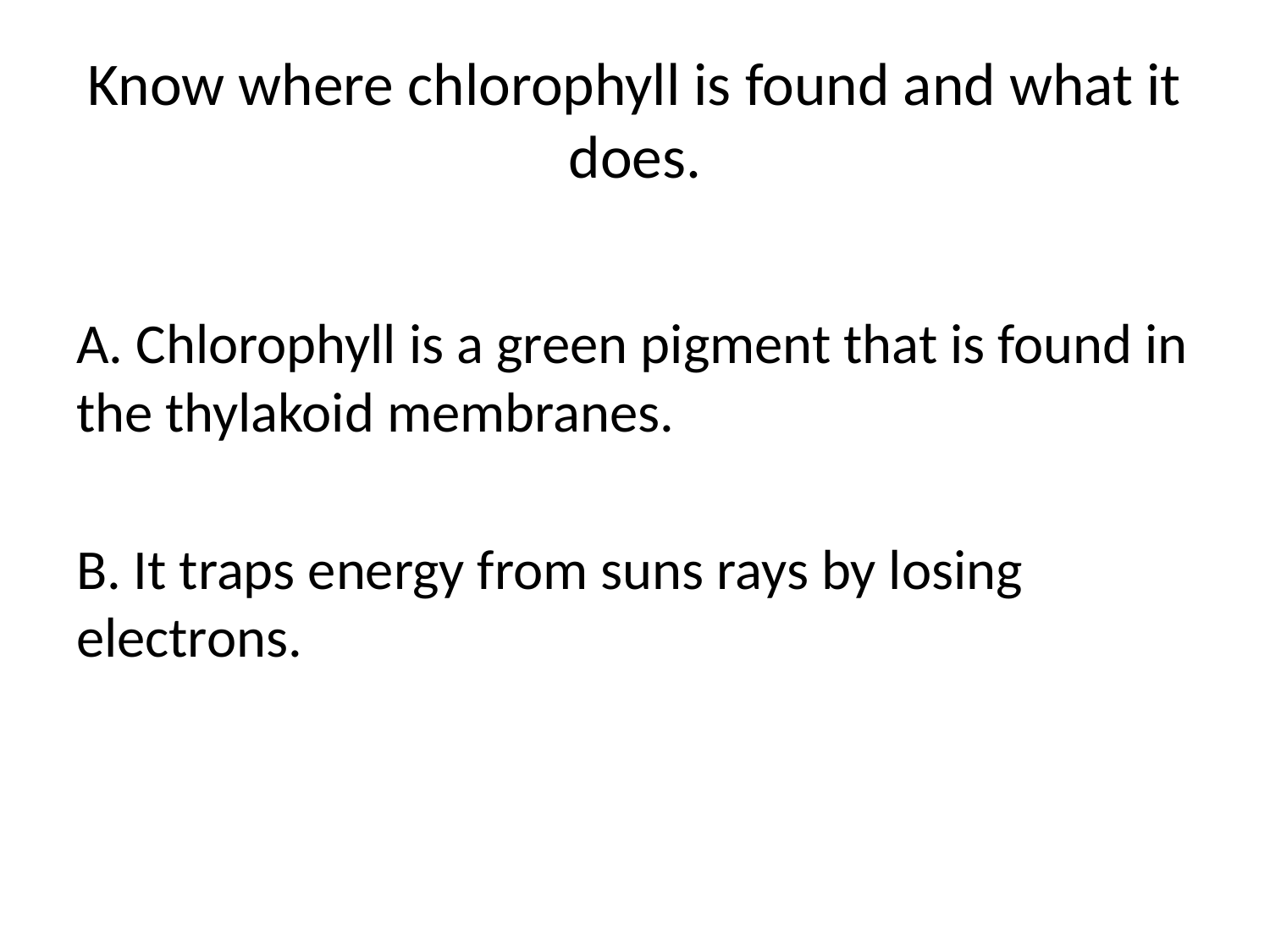

# Know where chlorophyll is found and what it does.

A. Chlorophyll is a green pigment that is found in the thylakoid membranes.

B. It traps energy from suns rays by losing electrons.